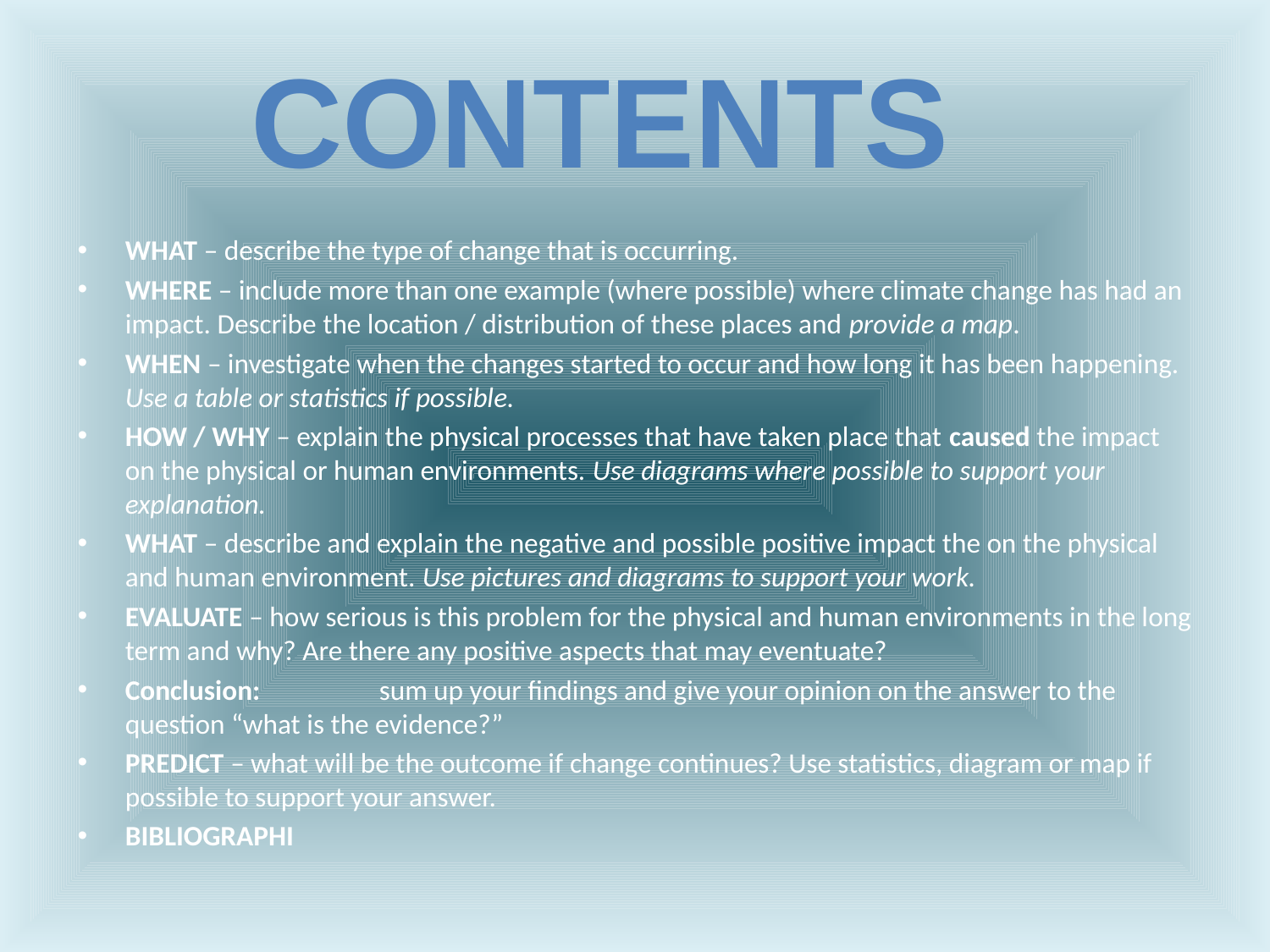

# Contents
WHAT – describe the type of change that is occurring.
WHERE – include more than one example (where possible) where climate change has had an impact. Describe the location / distribution of these places and provide a map.
WHEN – investigate when the changes started to occur and how long it has been happening. Use a table or statistics if possible.
HOW / WHY – explain the physical processes that have taken place that caused the impact on the physical or human environments. Use diagrams where possible to support your explanation.
WHAT – describe and explain the negative and possible positive impact the on the physical and human environment. Use pictures and diagrams to support your work.
EVALUATE – how serious is this problem for the physical and human environments in the long term and why? Are there any positive aspects that may eventuate?
Conclusion:	sum up your findings and give your opinion on the answer to the question “what is the evidence?”
PREDICT – what will be the outcome if change continues? Use statistics, diagram or map if possible to support your answer.
BIBLIOGRAPHI